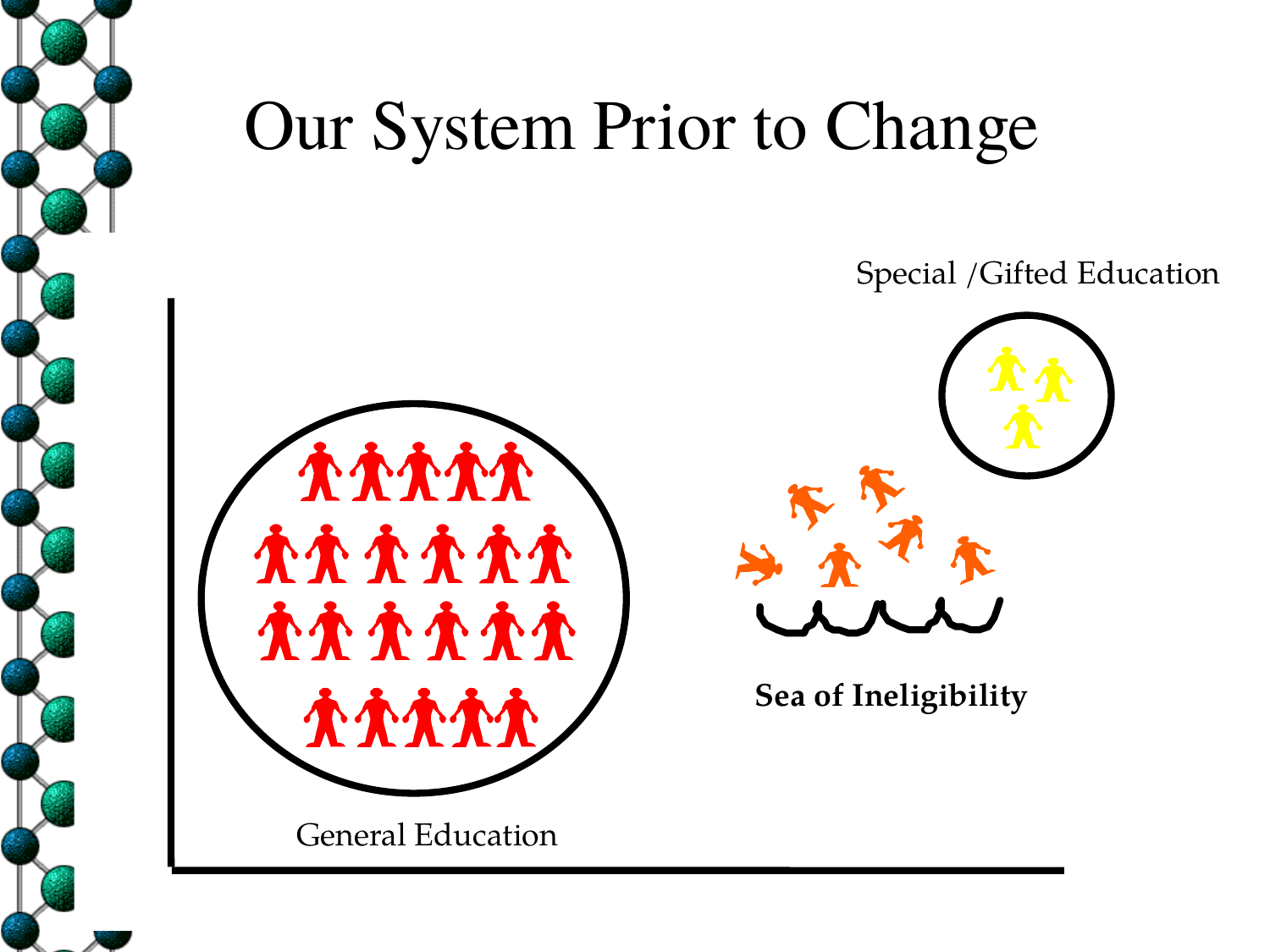

Our System Prior to Change

Special /Gifted Education

General Education

Sea of Ineligibility